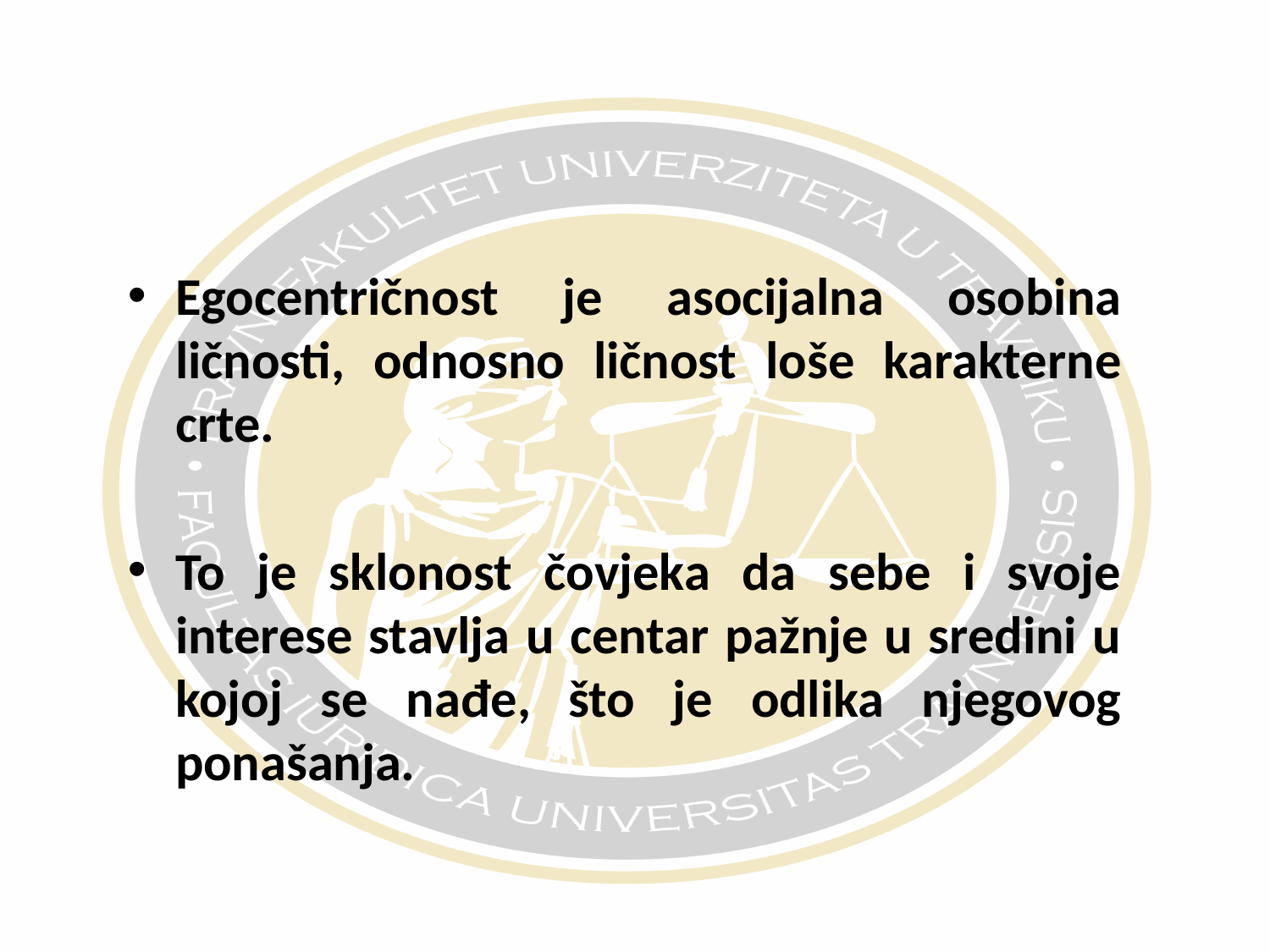

#
Egocentričnost je asocijalna osobina ličnosti, odnosno ličnost loše karakterne crte.

To je sklonost čovjeka da sebe i svoje interese stavlja u centar pažnje u sredini u kojoj se nađe, što je odlika njegovog ponašanja.